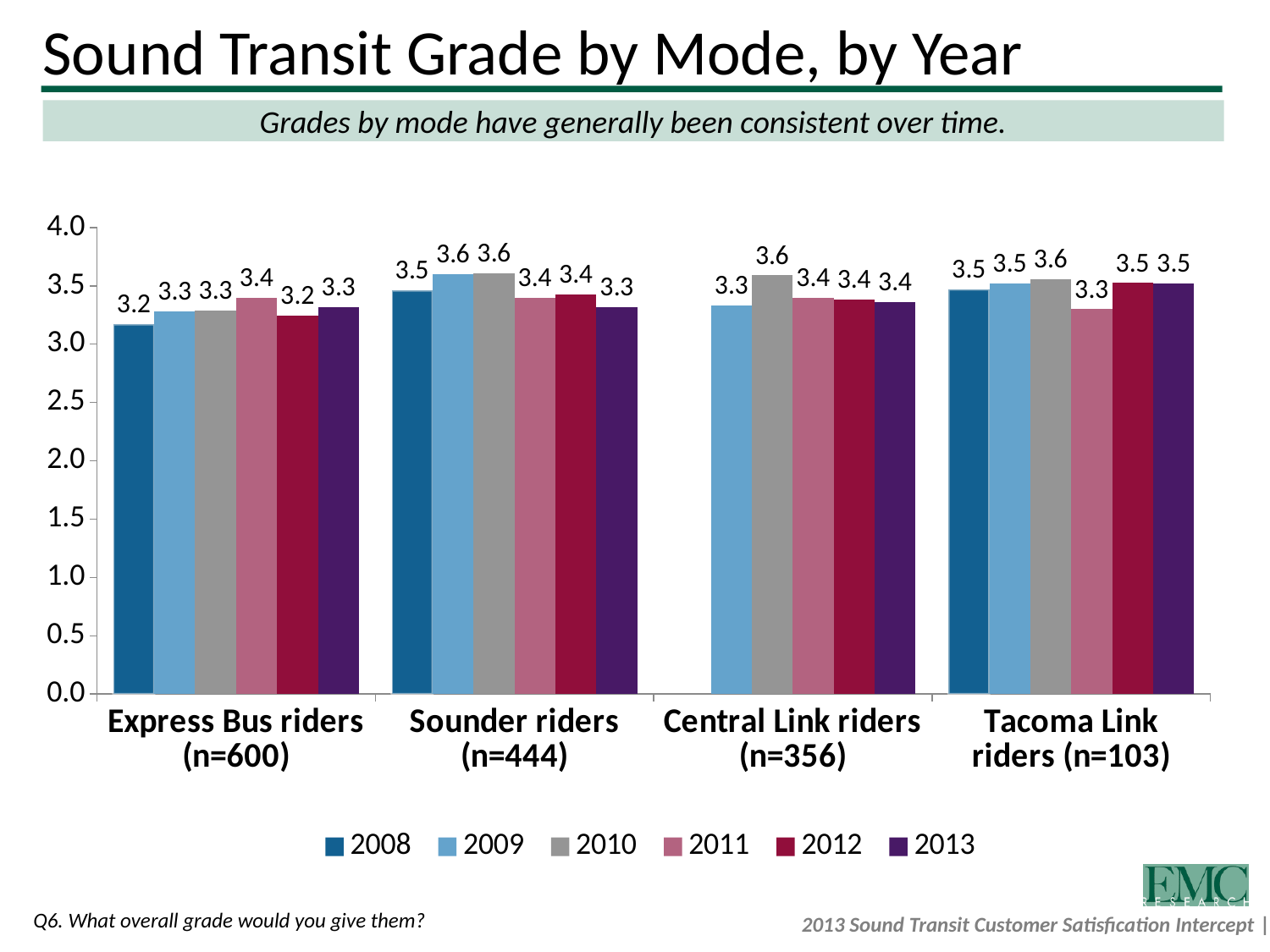

# Sound Transit Grade by Mode, by Year
Grades by mode have generally been consistent over time.

### Chart

| Category | 2008 | 2009 | 2010 | 2011 | 2012 | 2013 |
|---|---|---|---|---|---|---|
| Express Bus riders (n=600) | 3.17 | 3.28 | 3.29 | 3.4 | 3.247611809877681 | 3.315855000454333 |
| Sounder riders (n=444) | 3.46 | 3.6 | 3.61 | 3.4 | 3.4277076538748616 | 3.317132684559937 |
| Central Link riders (n=356) | None | 3.33 | 3.59 | 3.4 | 3.384751862586123 | 3.359683424182737 |
| Tacoma Link riders (n=103) | 3.47 | 3.52 | 3.56 | 3.3 | 3.5241935483870974 | 3.5196078431372544 |
Q6. What overall grade would you give them?